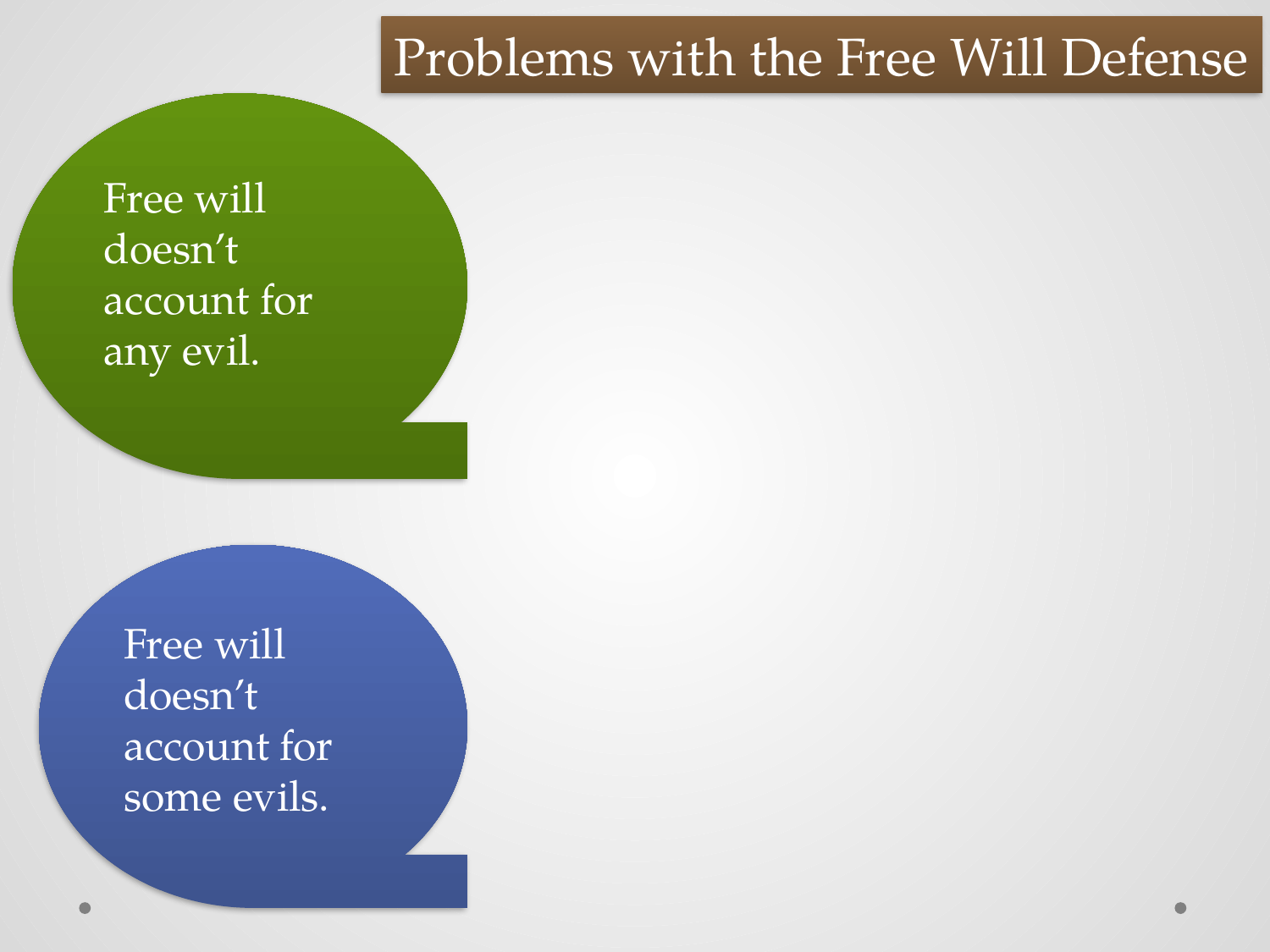

Problems with the Free Will Defense

Free will doesn’t account for any evil.

Free will doesn’t account for some evils.